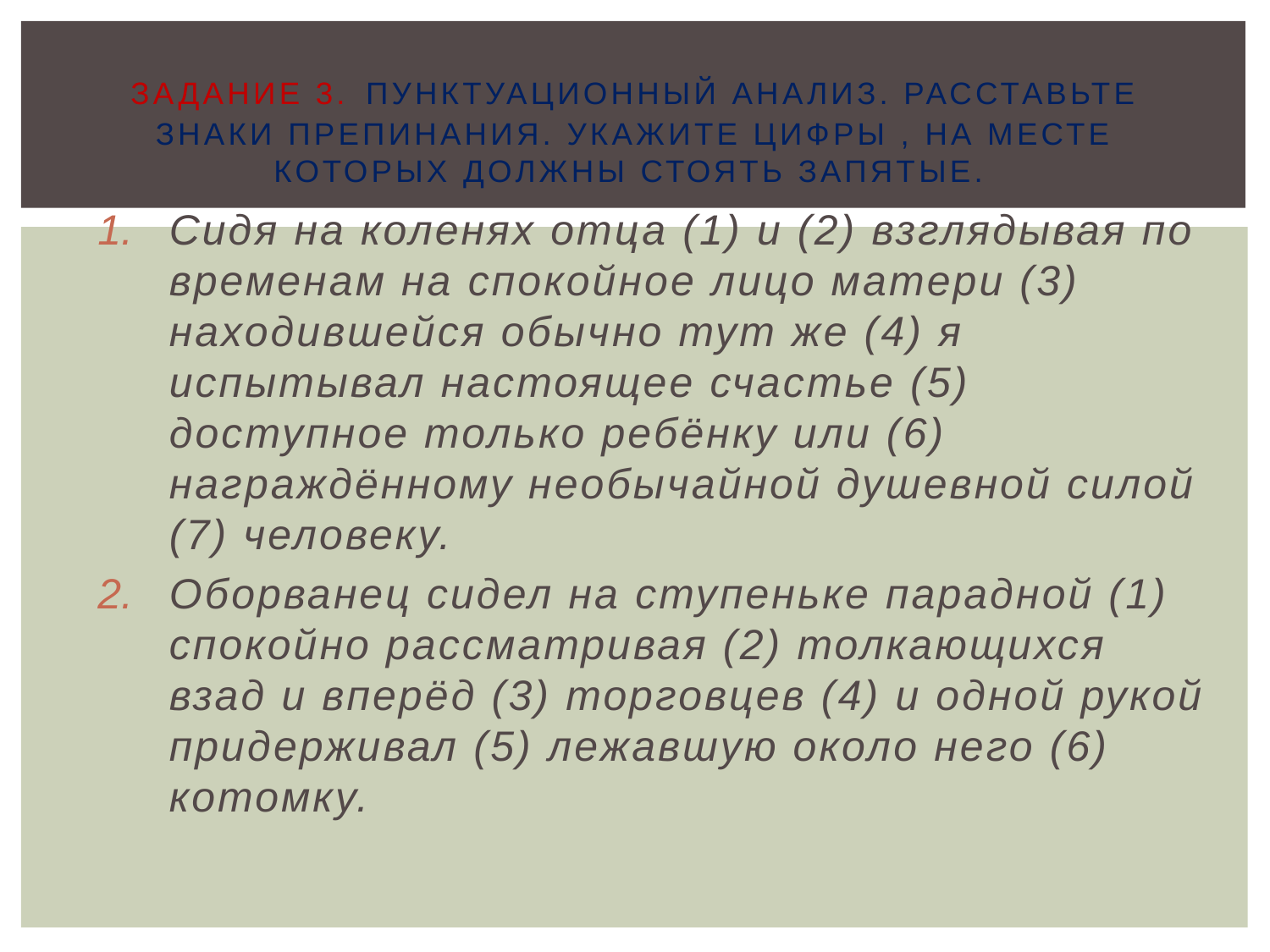

# Задание 3. Пунктуационный анализ. Расставьте знаки препинания. Укажите цифры , на месте которых должны стоять запятые.
Сидя на коленях отца (1) и (2) взглядывая по временам на спокойное лицо матери (3) находившейся обычно тут же (4) я испытывал настоящее счастье (5) доступное только ребёнку или (6) награждённому необычайной душевной силой (7) человеку.
Оборванец сидел на ступеньке парадной (1) спокойно рассматривая (2) толкающихся взад и вперёд (3) торговцев (4) и одной рукой придерживал (5) лежавшую около него (6) котомку.